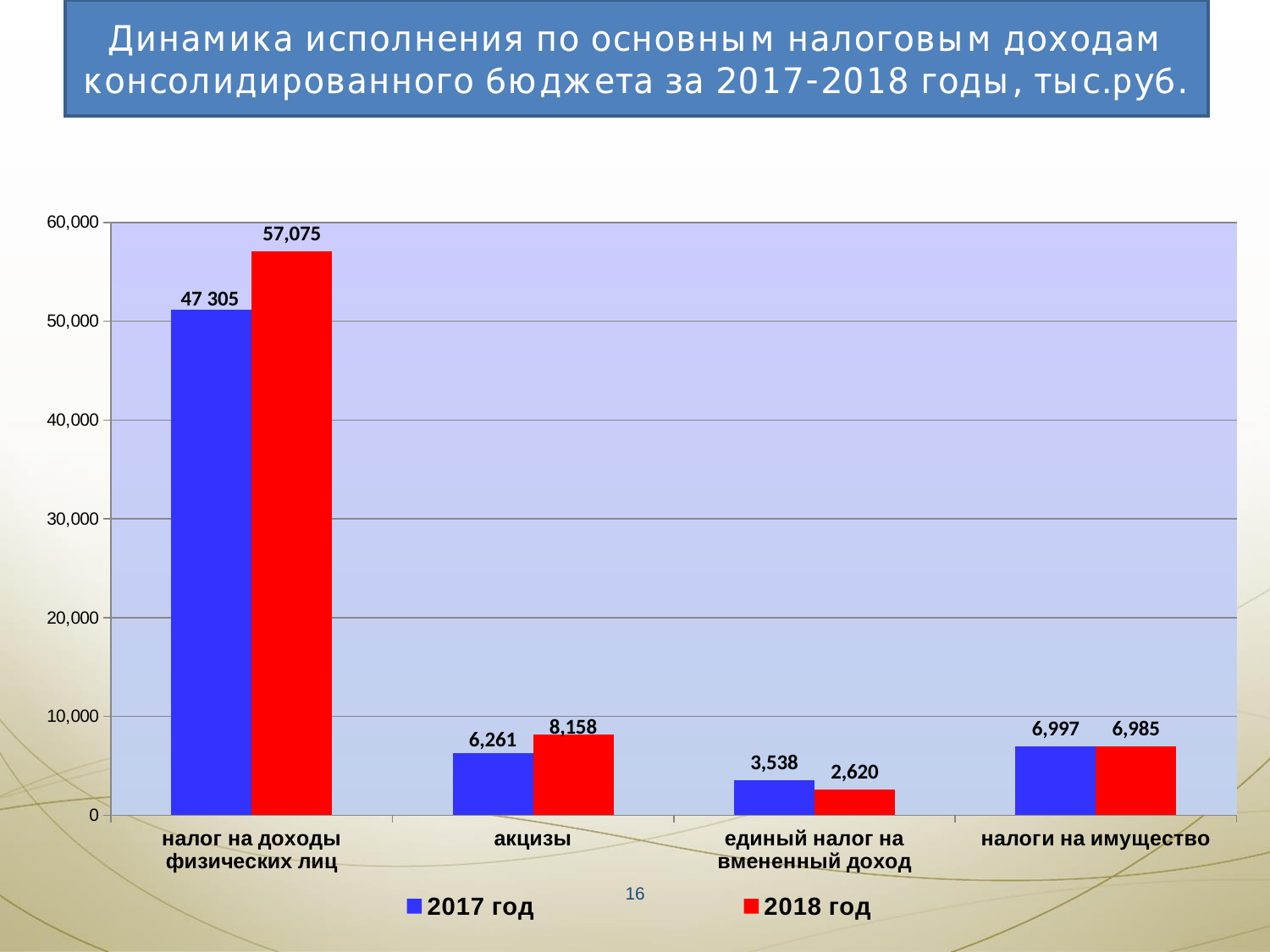

Динамика исполнения по основным налоговым доходам консолидированного бюджета за 2017-2018 годы, тыс.руб.

### Chart

| Category | 2017 год | 2018 год |
|---|---|---|
| налог на доходы физических лиц | 51179.0 | 57075.0 |
| акцизы | 6261.0 | 8158.0 |
| единый налог на вмененный доход | 3538.0 | 2620.0 |
| налоги на имущество | 6997.0 | 6985.0 |
16